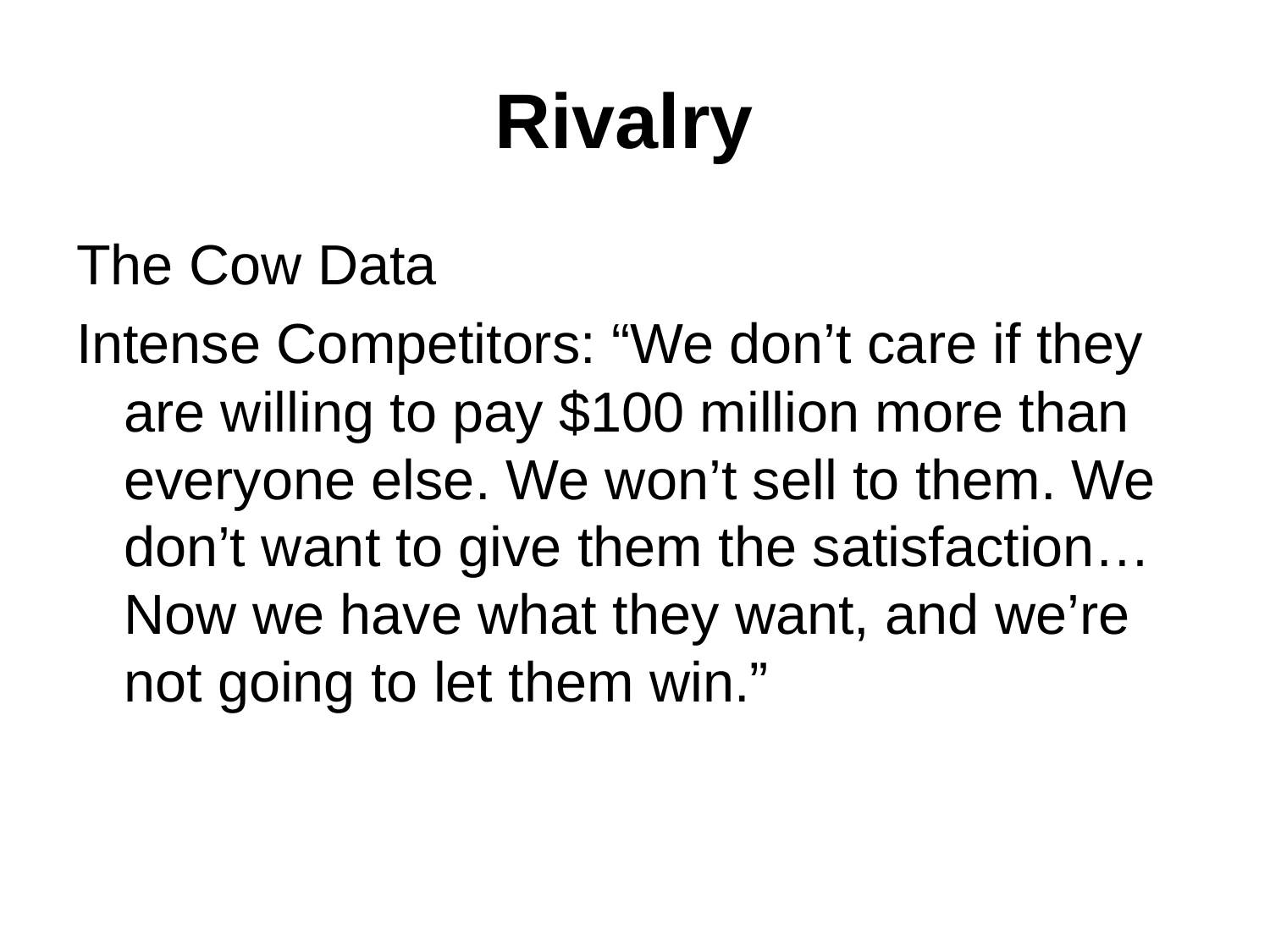

# Rivalry
The Cow Data
Intense Competitors: “We don’t care if they are willing to pay $100 million more than everyone else. We won’t sell to them. We don’t want to give them the satisfaction… Now we have what they want, and we’re not going to let them win.”